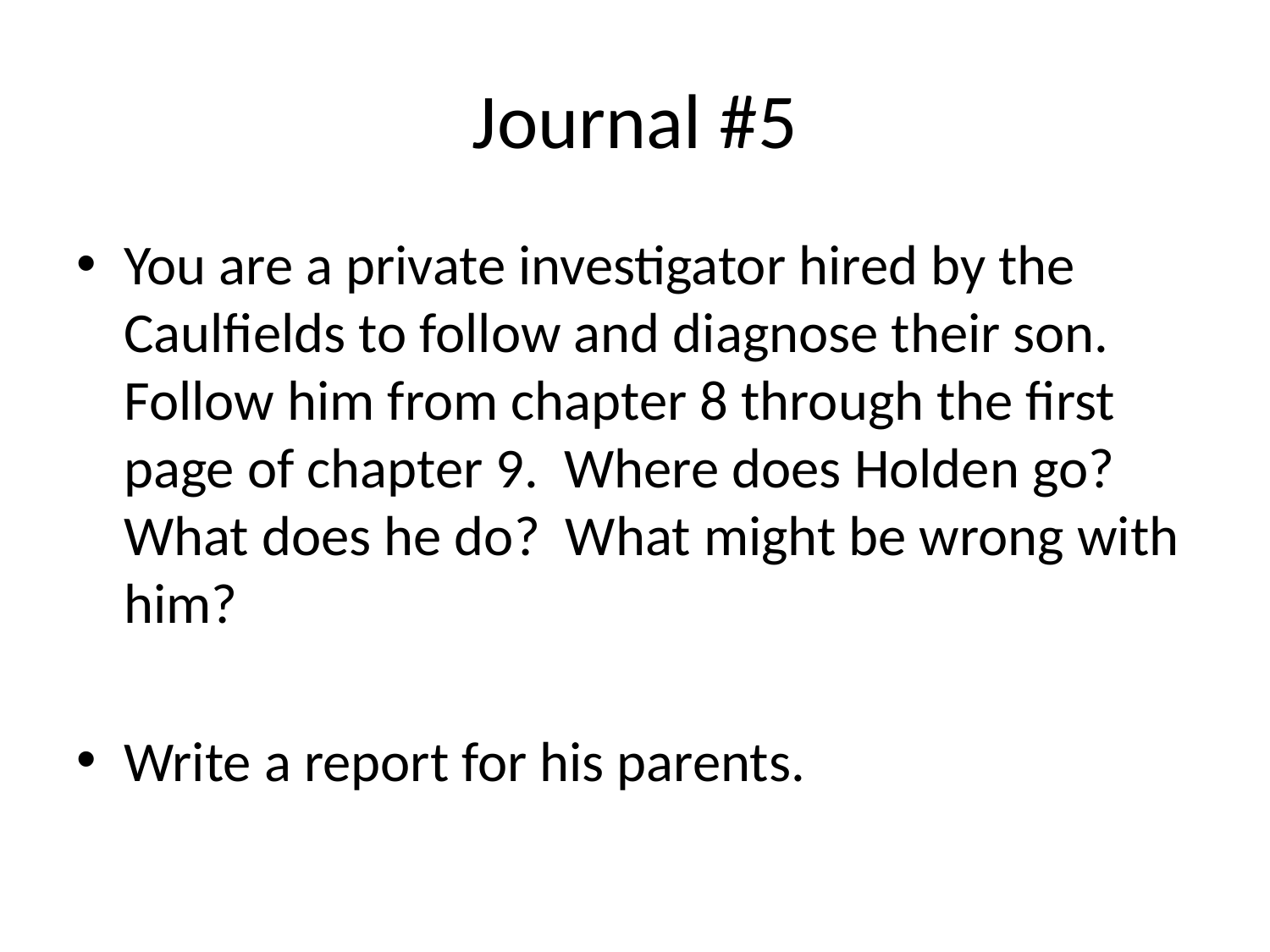

# Journal #5
You are a private investigator hired by the Caulfields to follow and diagnose their son.  Follow him from chapter 8 through the first page of chapter 9.  Where does Holden go?  What does he do?  What might be wrong with him?

Write a report for his parents.